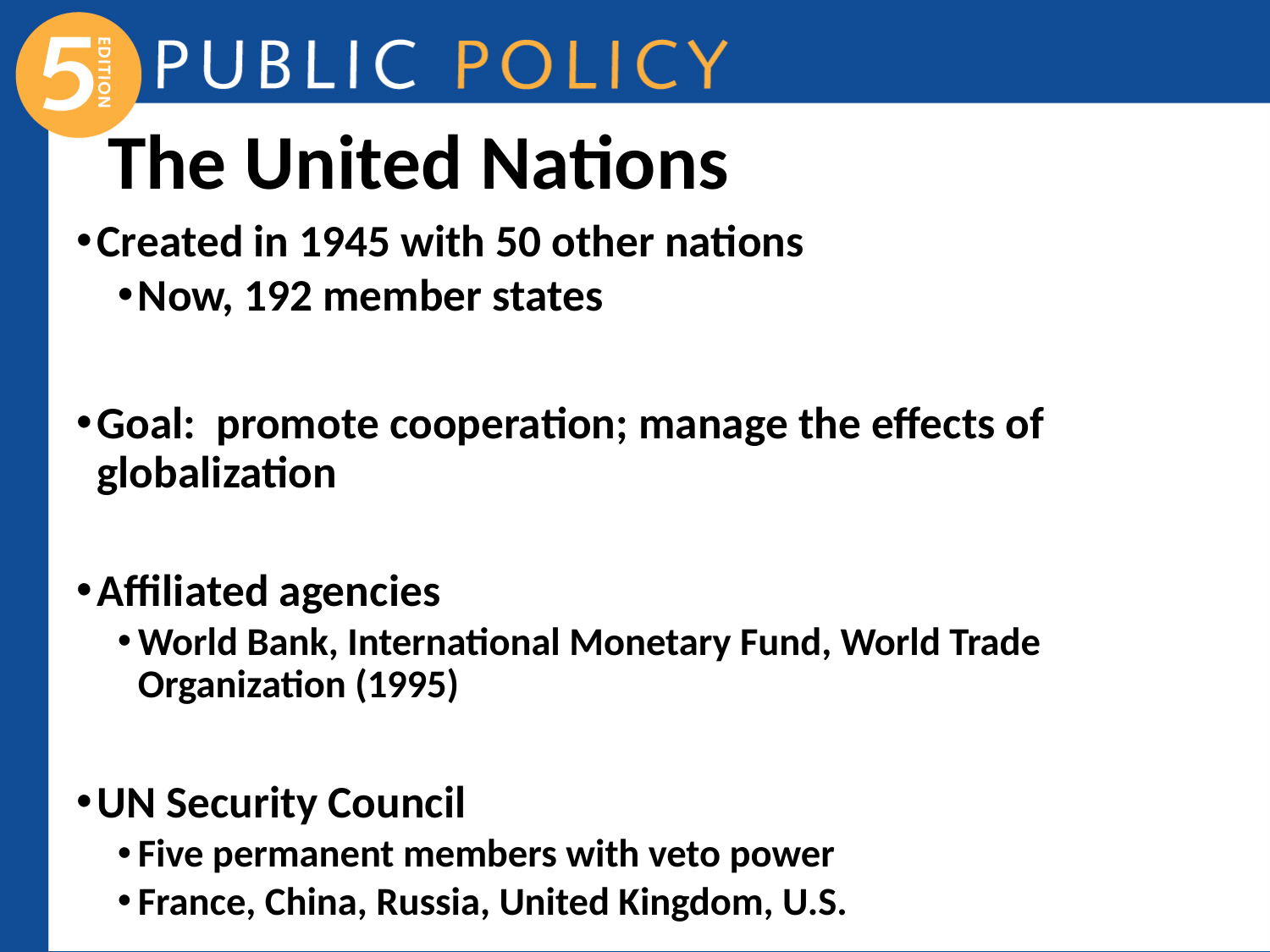

# The United Nations
Created in 1945 with 50 other nations
Now, 192 member states

Goal:  promote cooperation; manage the effects of globalization

Affiliated agencies
World Bank, International Monetary Fund, World Trade Organization (1995)

UN Security Council
Five permanent members with veto power
France, China, Russia, United Kingdom, U.S.